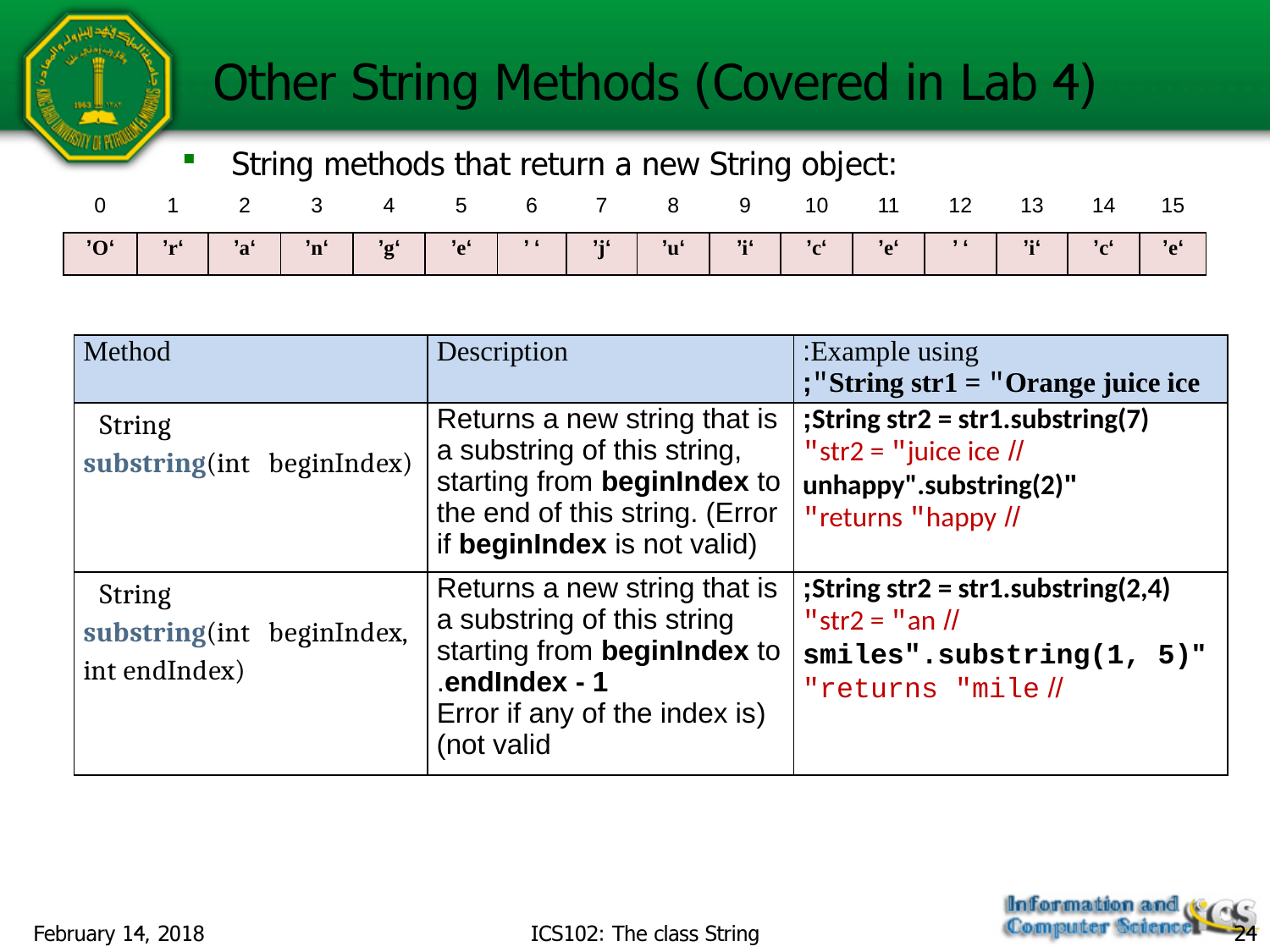

Other String Methods (Covered in Lab 4)
  String methods that return a new String object:
| 0 | 1 | 2 | 3 | 4 | 5 | 6 | 7 | 8 | 9 | 10 | 11 | 12 | 13 | 14 | 15 |
| --- | --- | --- | --- | --- | --- | --- | --- | --- | --- | --- | --- | --- | --- | --- | --- |
| ‘O’ | ‘r’ | ‘a’ | ‘n’ | ‘g’ | ‘e’ | ‘ ’ | ‘j’ | ‘u’ | ‘i’ | ‘c’ | ‘e’ | ‘ ’ | ‘i’ | ‘c’ | ‘e’ |
| Method | Description | Example using: String str1 = "Orange juice ice"; |
| --- | --- | --- |
| String substring(int beginIndex) | Returns a new string that is a substring of this string, starting from beginIndex to the end of this string. (Error if beginIndex is not valid) | String str2 = str1.substring(7); // str2 = "juice ice" "unhappy".substring(2) // returns "happy" |
| String substring(int beginIndex, int endIndex) | Returns a new string that is a substring of this string starting from beginIndex to endIndex - 1. (Error if any of the index is not valid) | String str2 = str1.substring(2,4); // str2 = "an" "smiles".substring(1, 5) // returns "mile" |
February 14, 2018
ICS102: The class String
24